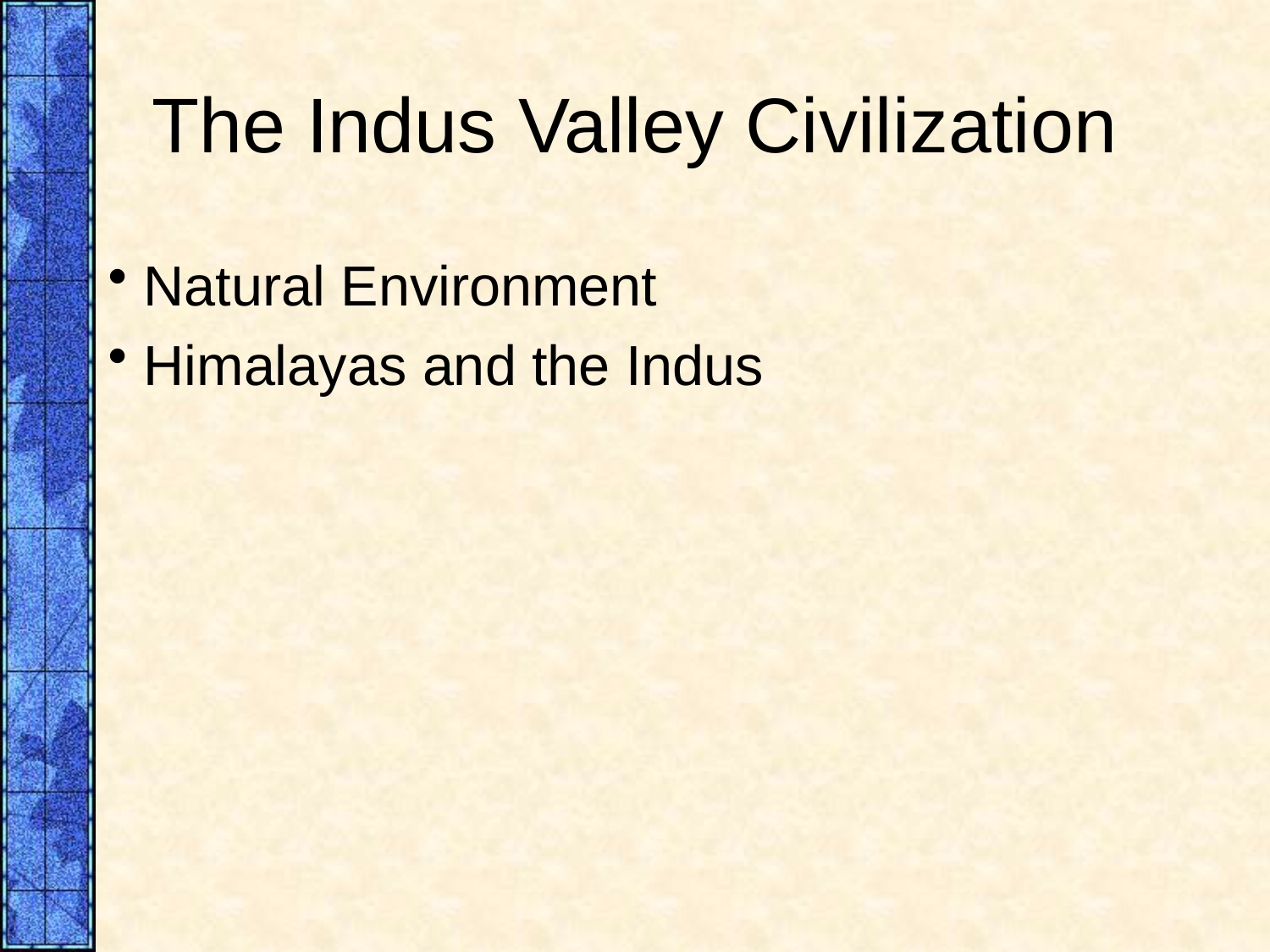

# The Indus Valley Civilization
 Natural Environment
 Himalayas and the Indus